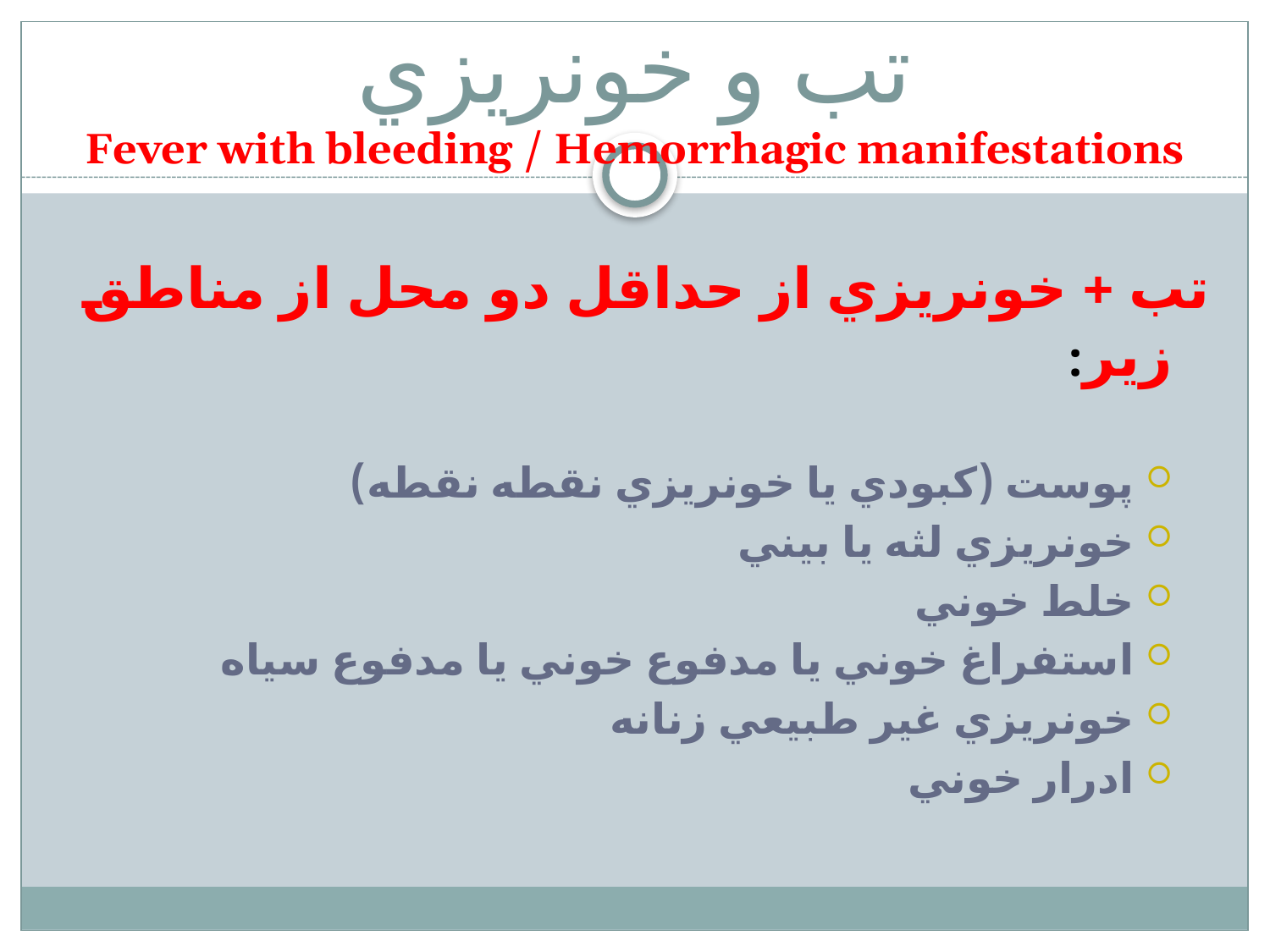

# تب و خونريزي Fever with bleeding / Hemorrhagic manifestations
تب + خونريزي از حداقل دو محل از مناطق  زير:

پوست (كبودي يا خونريزي نقطه نقطه)
خونريزي لثه يا بيني
خلط خوني
استفراغ خوني يا مدفوع خوني يا مدفوع سياه
خونريزي غير طبيعي زنانه
ادرار خوني